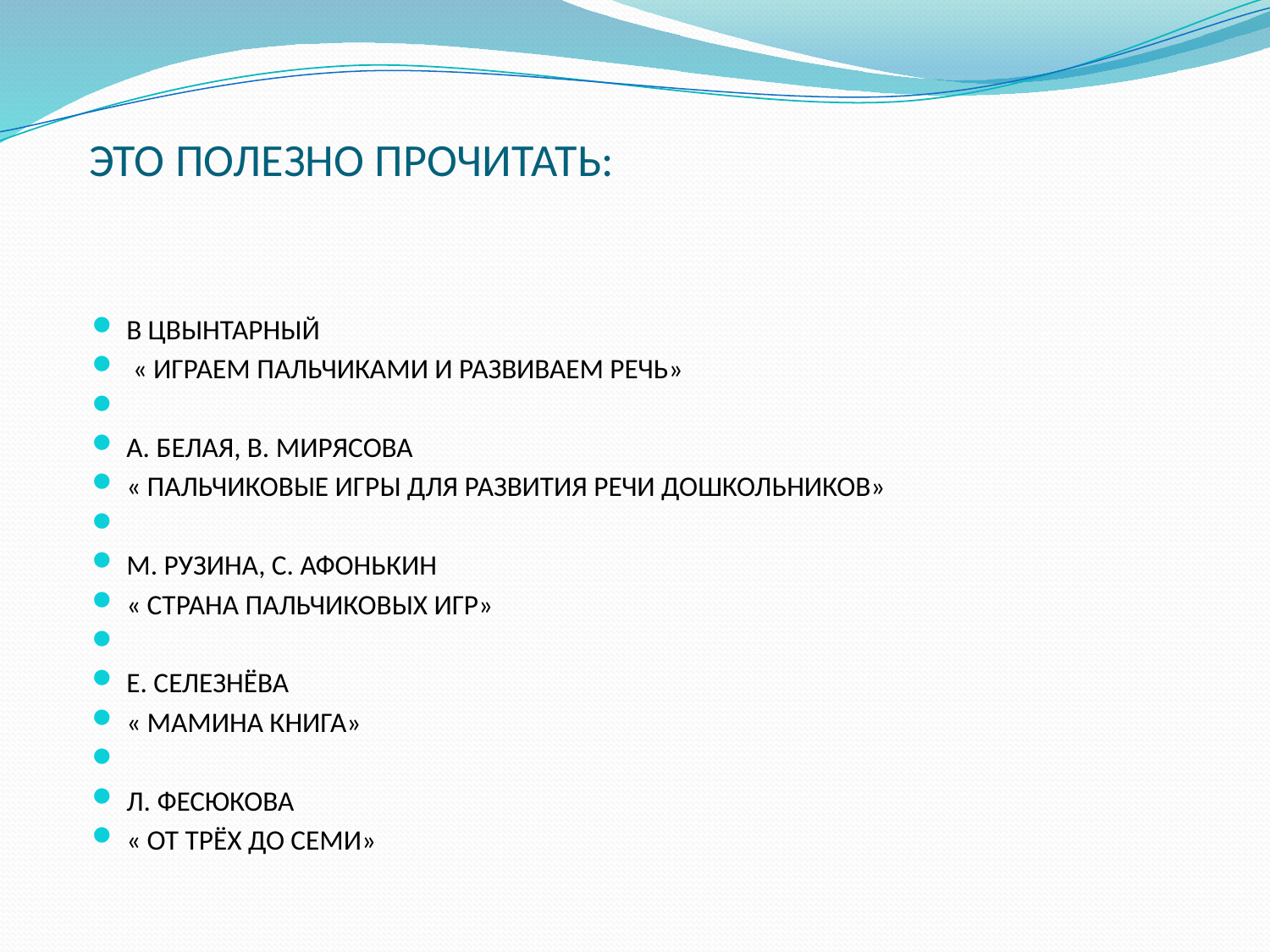

# ЭТО ПОЛЕЗНО ПРОЧИТАТЬ:

В ЦВЫНТАРНЫЙ
 « ИГРАЕМ ПАЛЬЧИКАМИ И РАЗВИВАЕМ РЕЧЬ»

А. БЕЛАЯ, В. МИРЯСОВА
« ПАЛЬЧИКОВЫЕ ИГРЫ ДЛЯ РАЗВИТИЯ РЕЧИ ДОШКОЛЬНИКОВ»

М. РУЗИНА, С. АФОНЬКИН
« СТРАНА ПАЛЬЧИКОВЫХ ИГР»

Е. СЕЛЕЗНЁВА
« МАМИНА КНИГА»

Л. ФЕСЮКОВА
« ОТ ТРЁХ ДО СЕМИ»